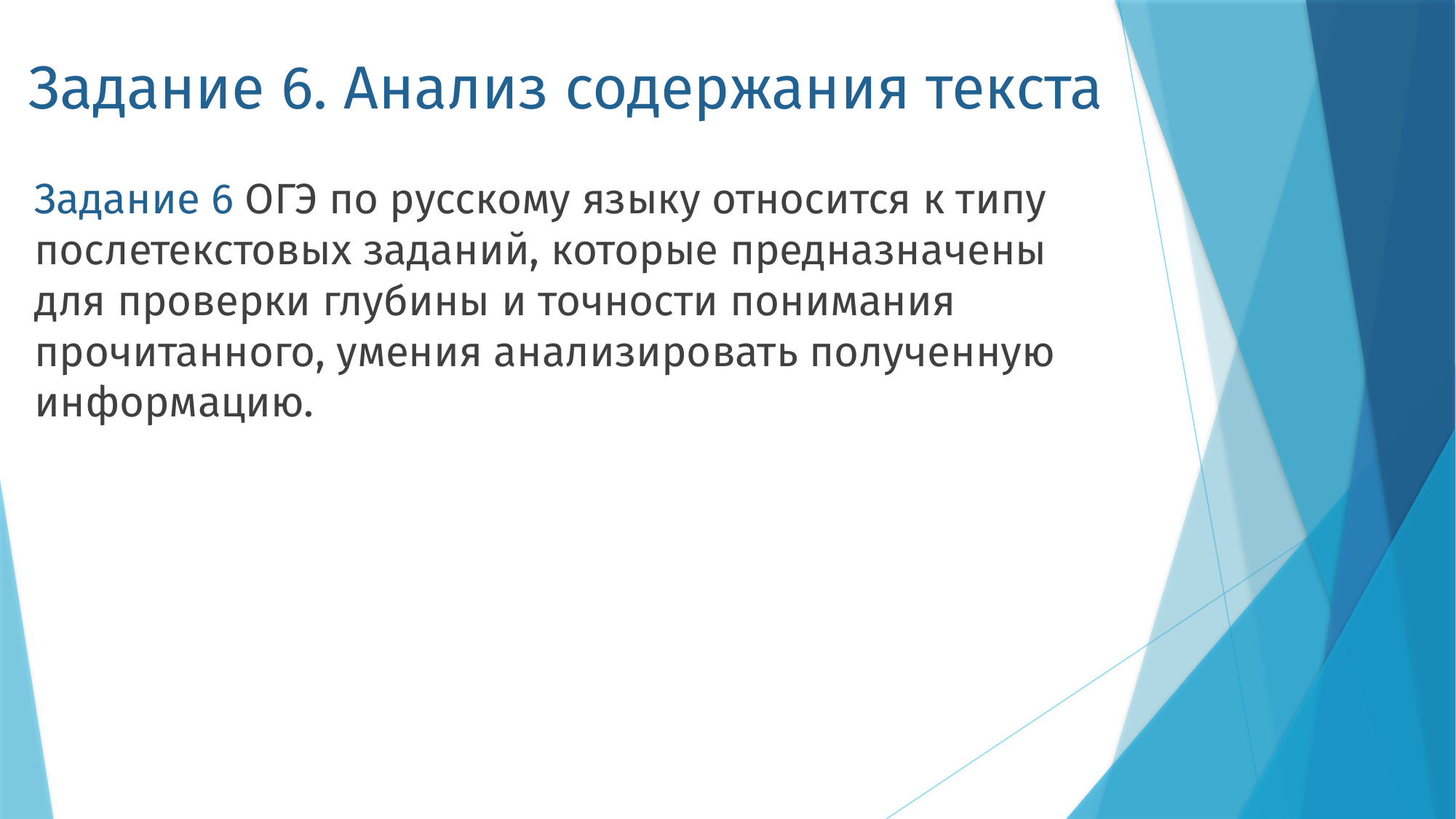

Задание 6. Анализ содержания текста
Задание 6 ОГЭ по русскому языку относится к типу послетекстовых заданий, которые предназначены для проверки глубины и точности понимания прочитанного, умения анализировать полученную информацию.